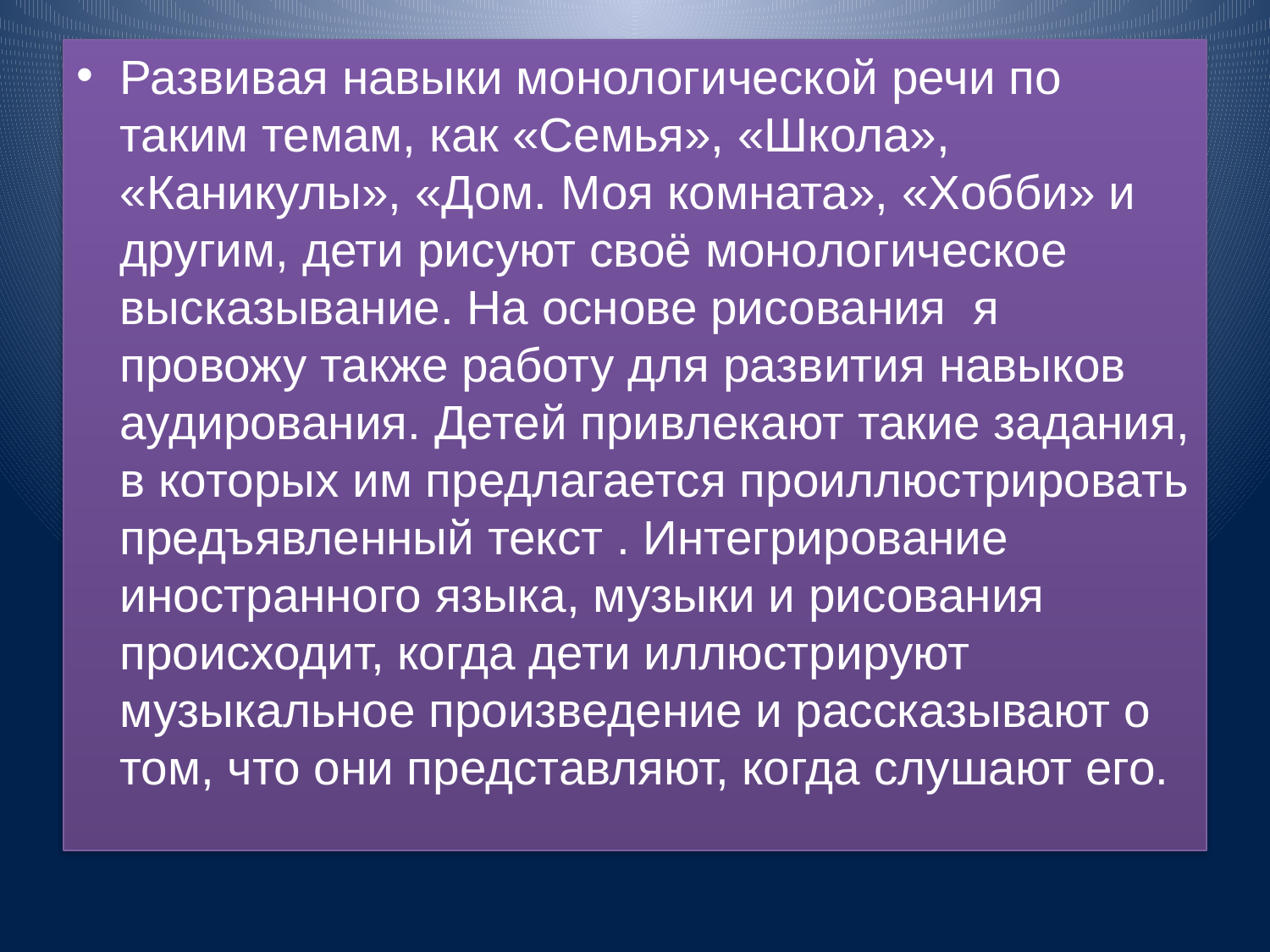

Развивая навыки монологической речи по таким темам, как «Семья», «Школа», «Каникулы», «Дом. Моя комната», «Хобби» и другим, дети рисуют своё монологическое высказывание. На основе рисования  я провожу также работу для развития навыков аудирования. Детей привлекают такие задания, в которых им предлагается проиллюстрировать предъявленный текст . Интегрирование иностранного языка, музыки и рисования происходит, когда дети иллюстрируют музыкальное произведение и рассказывают о том, что они представляют, когда слушают его.